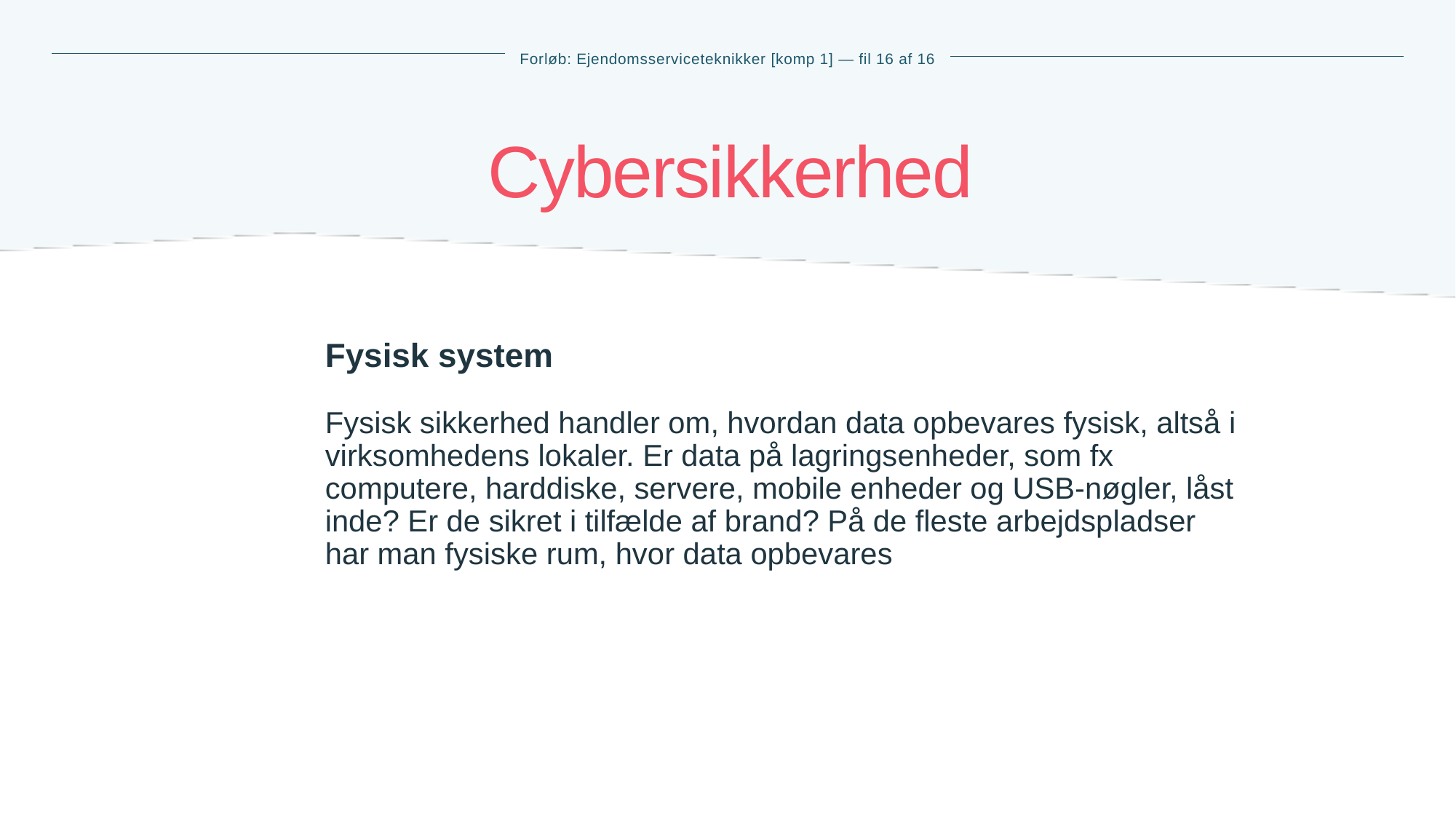

Cybersikkerhed
Fysisk system
Fysisk sikkerhed handler om, hvordan data opbevares fysisk, altså i virksomhedens lokaler. Er data på lagringsenheder, som fx computere, harddiske, servere, mobile enheder og USB-nøgler, låst inde? Er de sikret i tilfælde af brand? På de fleste arbejdspladser har man fysiske rum, hvor data opbevares